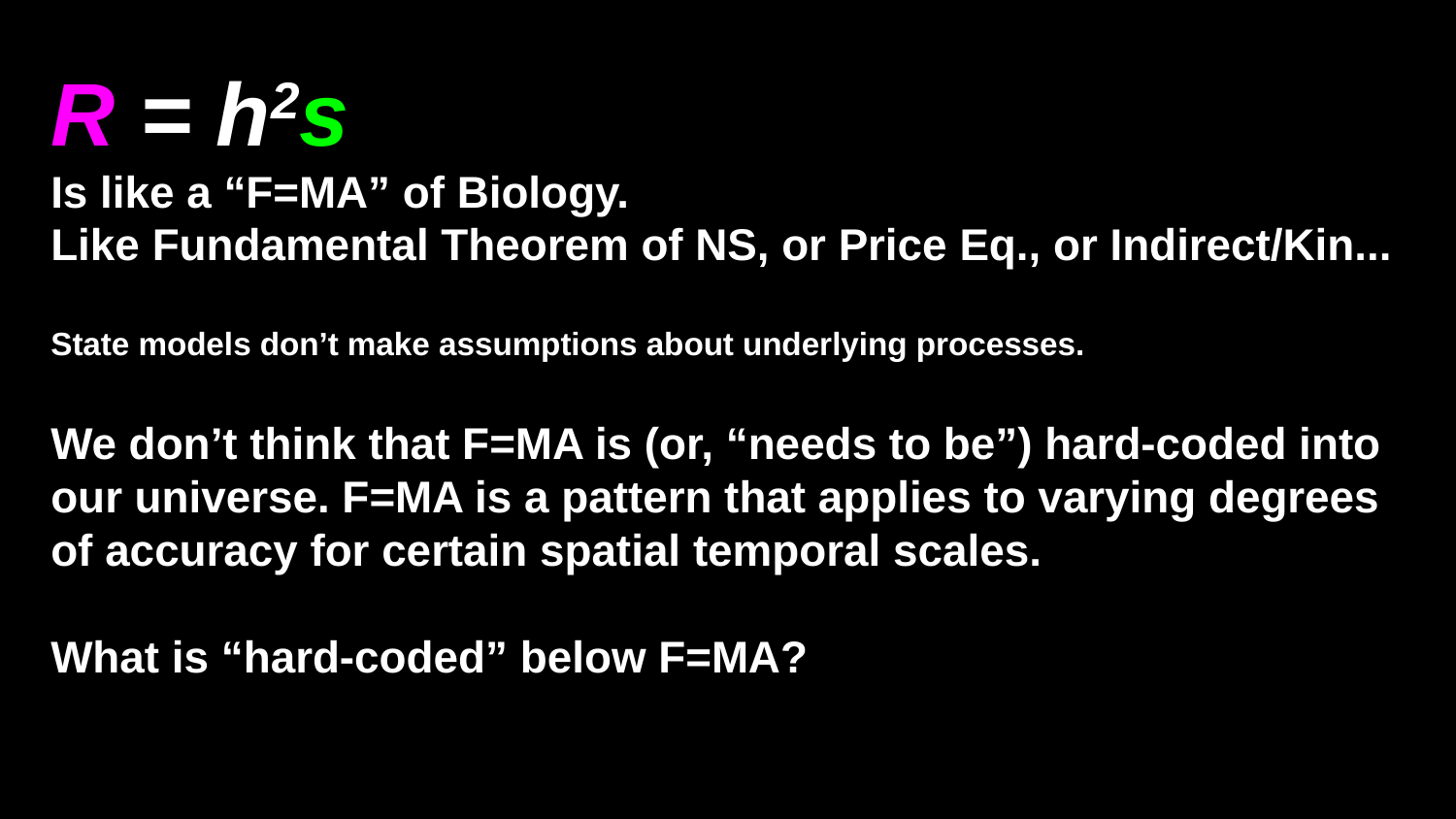

R = h2s
Is like a “F=MA” of Biology.
Like Fundamental Theorem of NS, or Price Eq., or Indirect/Kin...

State models don’t make assumptions about underlying processes.

We don’t think that F=MA is (or, “needs to be”) hard-coded into our universe. F=MA is a pattern that applies to varying degrees of accuracy for certain spatial temporal scales.

What is “hard-coded” below F=MA?